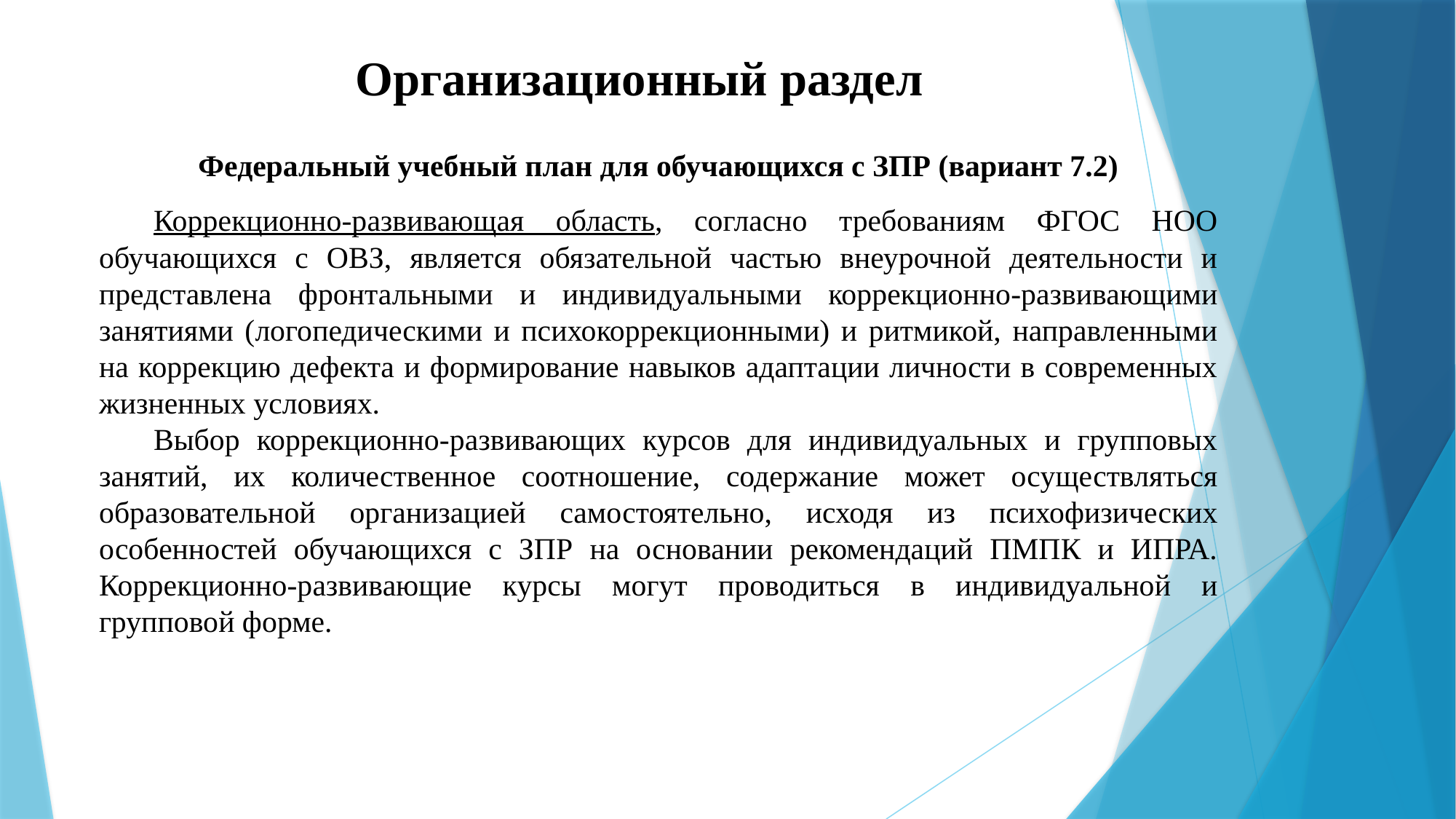

# Организационный раздел
Федеральный учебный план для обучающихся с ЗПР (вариант 7.2)
Коррекционно-развивающая область, согласно требованиям ФГОС НОО обучающихся с ОВЗ, является обязательной частью внеурочной деятельности и представлена фронтальными и индивидуальными коррекционно-развивающими занятиями (логопедическими и психокоррекционными) и ритмикой, направленными на коррекцию дефекта и формирование навыков адаптации личности в современных жизненных условиях.
Выбор коррекционно-развивающих курсов для индивидуальных и групповых занятий, их количественное соотношение, содержание может осуществляться образовательной организацией самостоятельно, исходя из психофизических особенностей обучающихся с ЗПР на основании рекомендаций ПМПК и ИПРА. Коррекционно-развивающие курсы могут проводиться в индивидуальной и групповой форме.